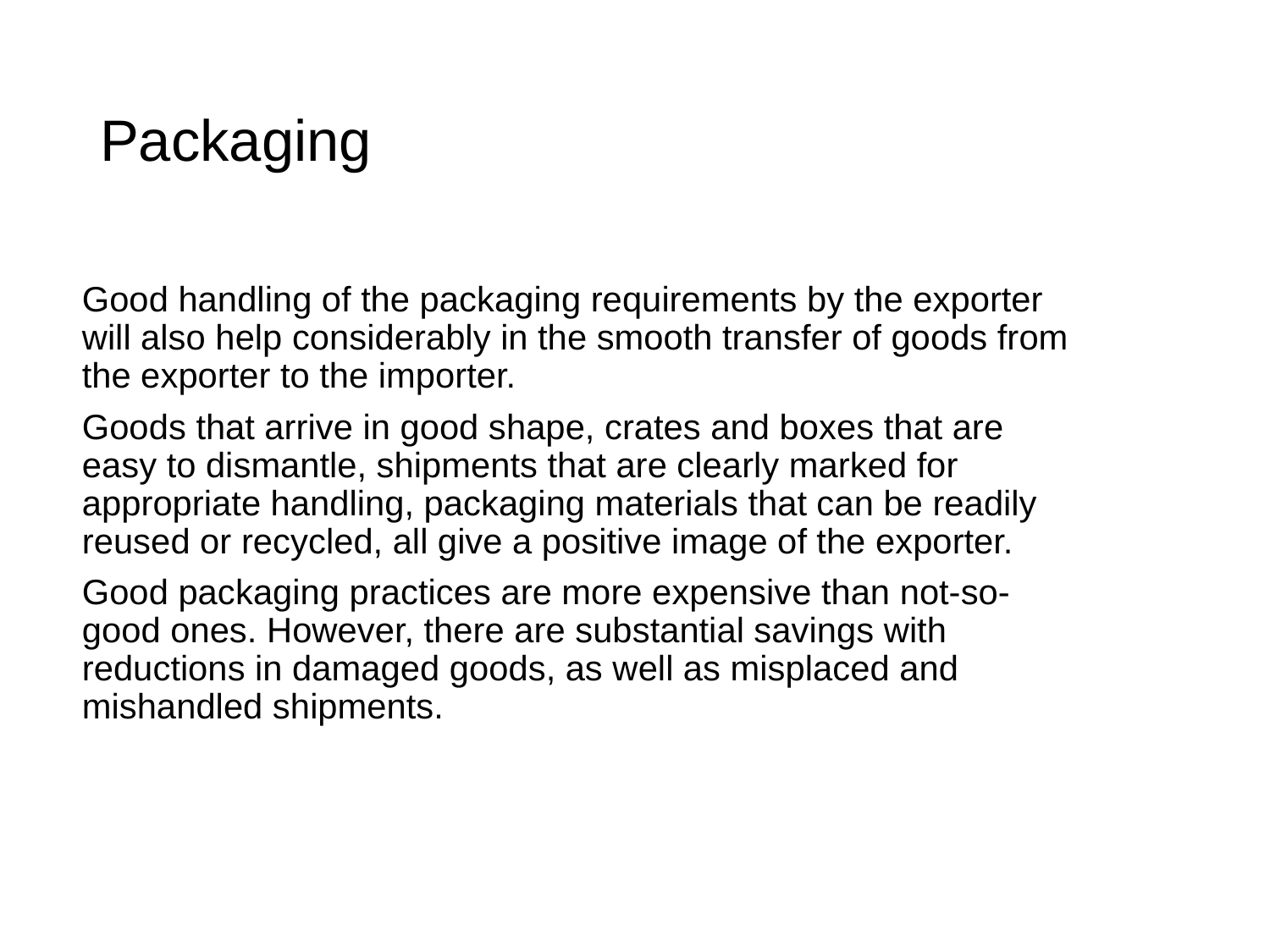

# Packaging
Good handling of the packaging requirements by the exporter will also help considerably in the smooth transfer of goods from the exporter to the importer.
Goods that arrive in good shape, crates and boxes that are easy to dismantle, shipments that are clearly marked for appropriate handling, packaging materials that can be readily reused or recycled, all give a positive image of the exporter.
Good packaging practices are more expensive than not-so-good ones. However, there are substantial savings with reductions in damaged goods, as well as misplaced and mishandled shipments.